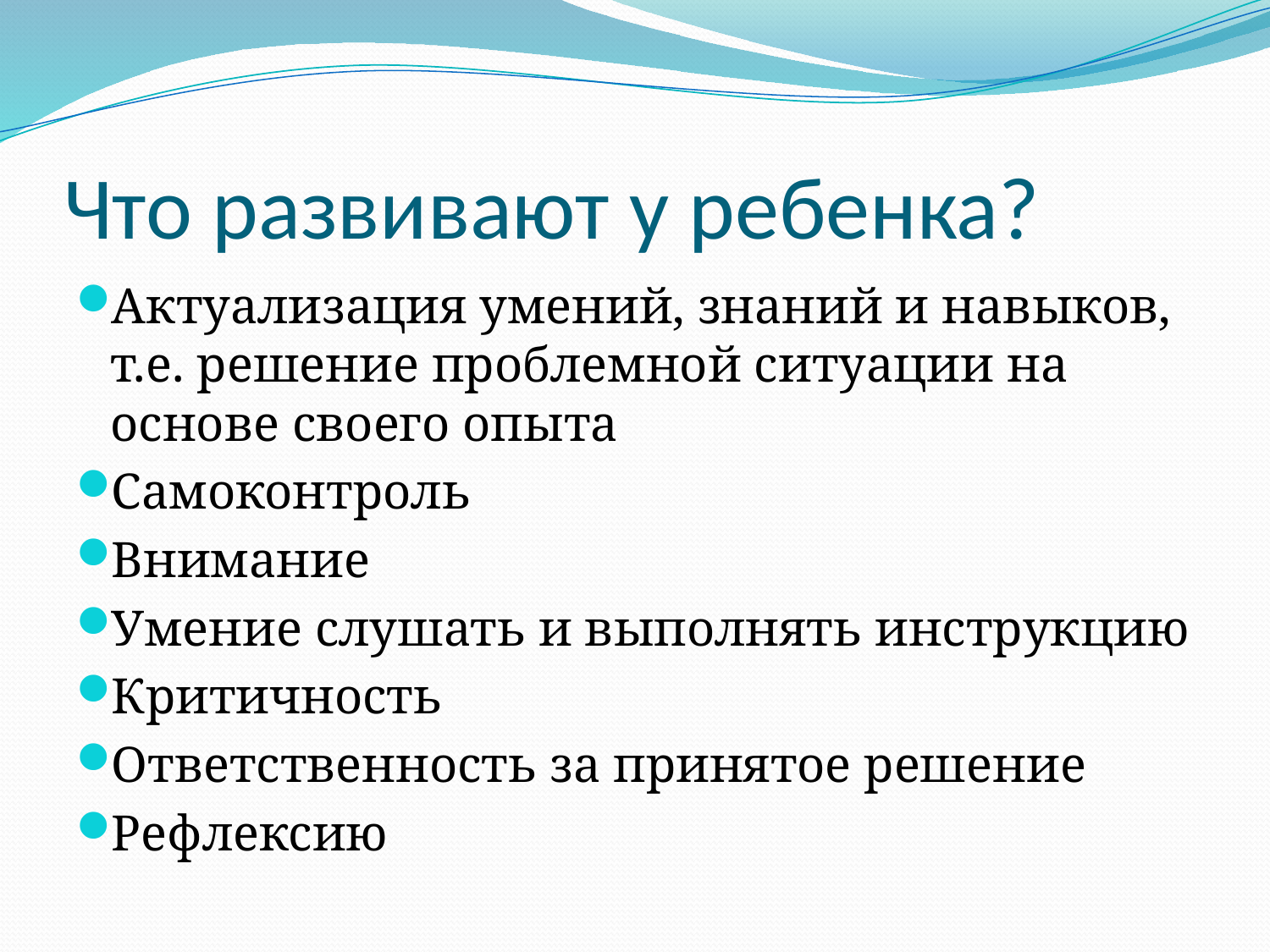

# Что развивают у ребенка?
Актуализация умений, знаний и навыков, т.е. решение проблемной ситуации на основе своего опыта
Самоконтроль
Внимание
Умение слушать и выполнять инструкцию
Критичность
Ответственность за принятое решение
Рефлексию